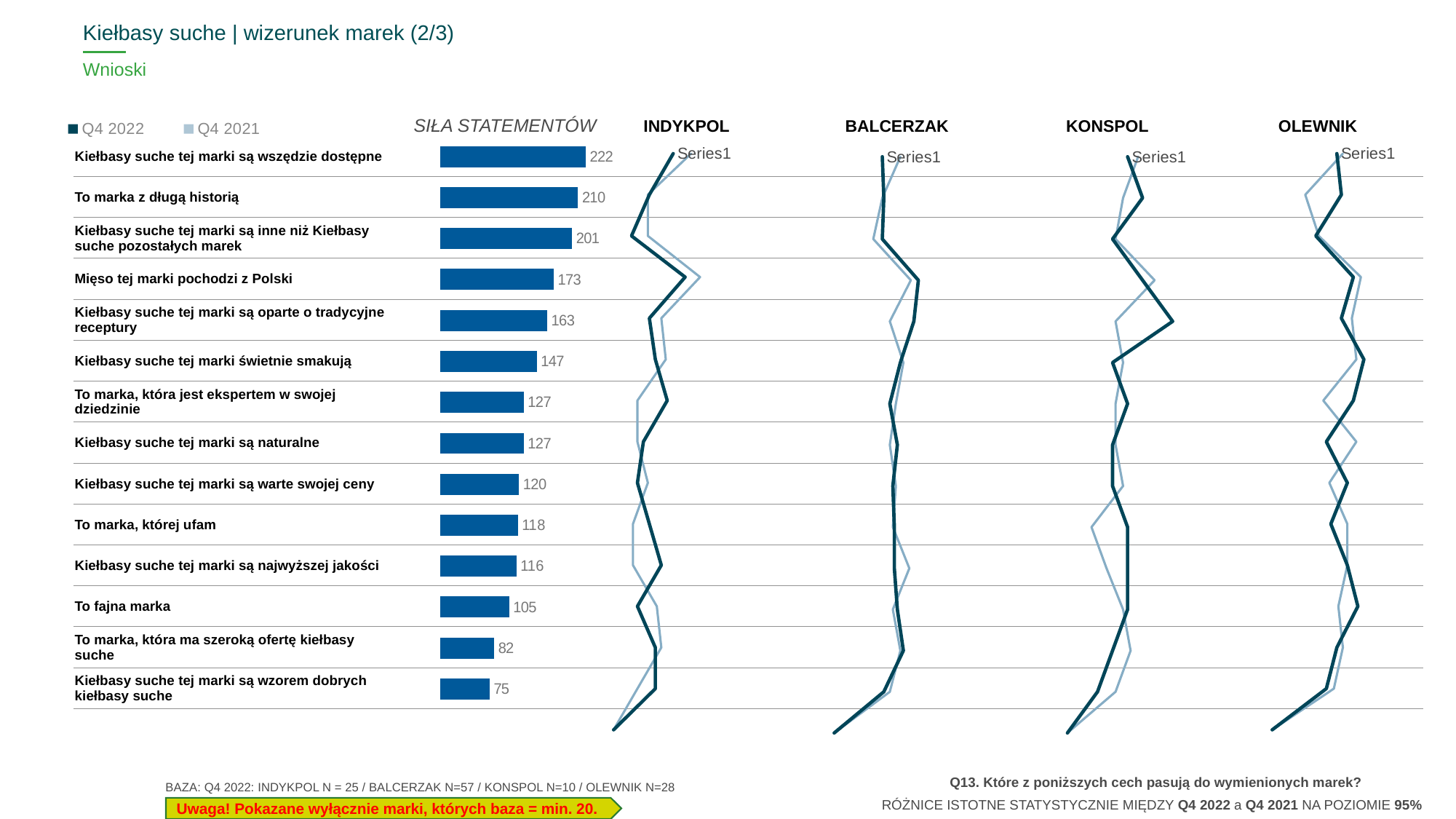

Kiełbasy suche | wizerunek marek (2/3)
# Wnioski
| INDYKPOL | BALCERZAK | KONSPOL | OLEWNIK |
| --- | --- | --- | --- |

### Chart

| Category | Q4 2022 | Kolumna2 | Kolumna6 | Q4 2021 |
|---|---|---|---|---|
|  | None | None | None | None |
|  | None | None | None | None |
|  | None | None | None | None |
|  | None | None | None | None |
|  | None | None | None | None |
|  | None | None | None | None |
|  | None | None | None | None |
SIŁA STATEMENTÓW

### Chart

| Category | Q4 2022 | Q4 2021 |
|---|---|---|

### Chart

| Category | Q4 2022 | Q4 2021 |
|---|---|---|
| Kiełbasy suche tej marki są wszędzie dostępne |  |
| --- | --- |
| To marka z długą historią |  |
| Kiełbasy suche tej marki są inne niż Kiełbasy suche pozostałych marek |  |
| Mięso tej marki pochodzi z Polski |  |
| Kiełbasy suche tej marki są oparte o tradycyjne receptury |  |
| Kiełbasy suche tej marki świetnie smakują |  |
| To marka, która jest ekspertem w swojej dziedzinie |  |
| Kiełbasy suche tej marki są naturalne |  |
| Kiełbasy suche tej marki są warte swojej ceny |  |
| To marka, której ufam |  |
| Kiełbasy suche tej marki są najwyższej jakości |  |
| To fajna marka |  |
| To marka, która ma szeroką ofertę kiełbasy suche |  |
| Kiełbasy suche tej marki są wzorem dobrych kiełbasy suche |  |
|  |  |

### Chart

| Category | Seria 1 |
|---|---|
|  | 222.0 |
|  | 210.0 |
|  | 201.0 |
|  | 173.0 |
|  | 163.0 |
|  | 147.0 |
|  | 127.0 |
|  | 127.0 |
|  | 120.0 |
|  | 118.0 |
|  | 116.0 |
|  | 105.0 |
|  | 82.0 |
|  | 75.0 |
|  | None |

### Chart

| Category | Q4 2022 | Q4 2021 |
|---|---|---|

### Chart

| Category | Q4 2022 | Q4 2021 |
|---|---|---|
Q13. Które z poniższych cech pasują do wymienionych marek?

BAZA: Q4 2022: INDYKPOL N = 25 / BALCERZAK N=57 / KONSPOL N=10 / OLEWNIK N=28
RÓŻNICE ISTOTNE STATYSTYCZNIE MIĘDZY Q4 2022 a Q4 2021 NA POZIOMIE 95%
Uwaga! Pokazane wyłącznie marki, których baza = min. 20.